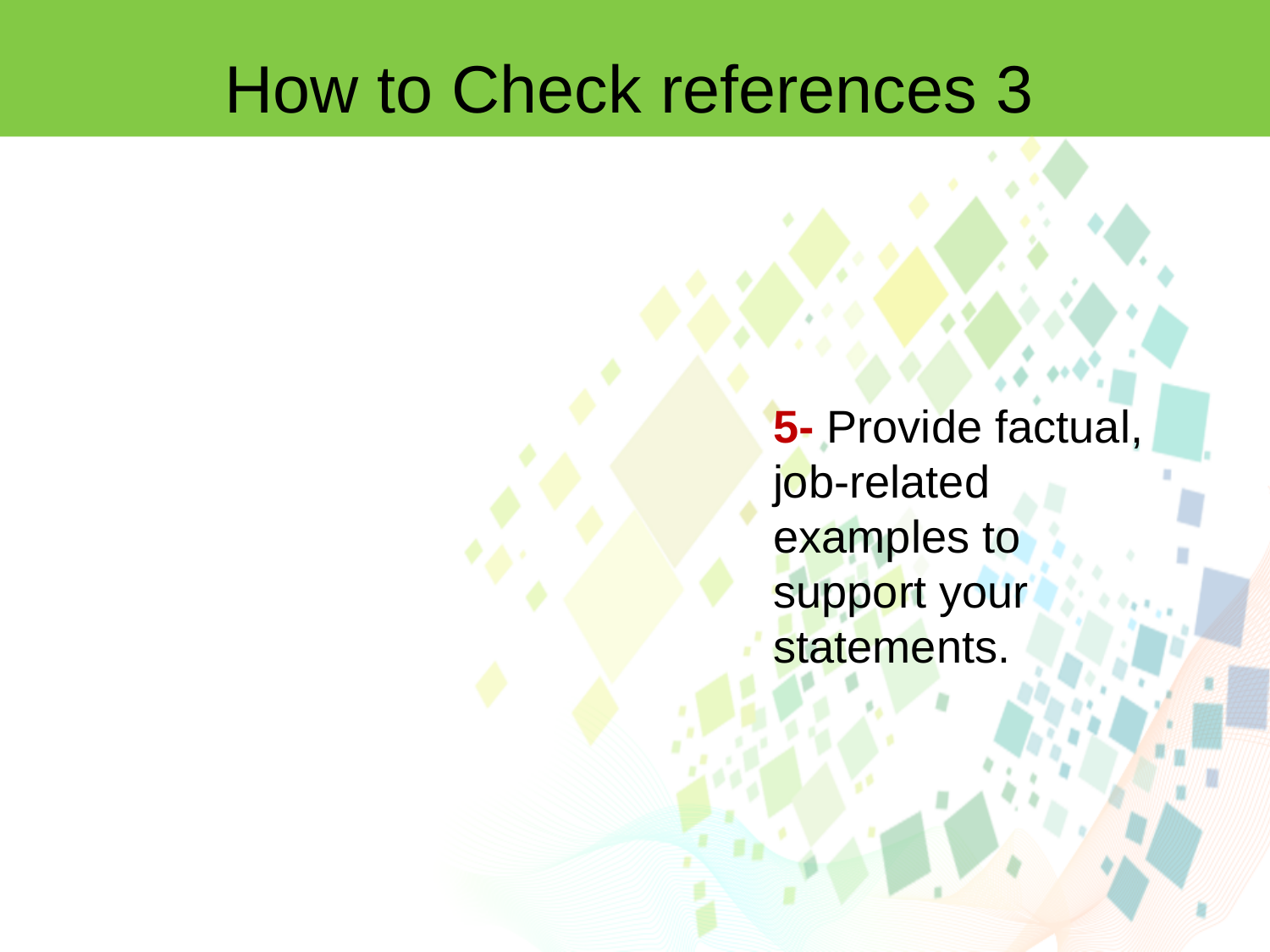

How to Check references 3
5- Provide factual, job-related examples to support your statements.